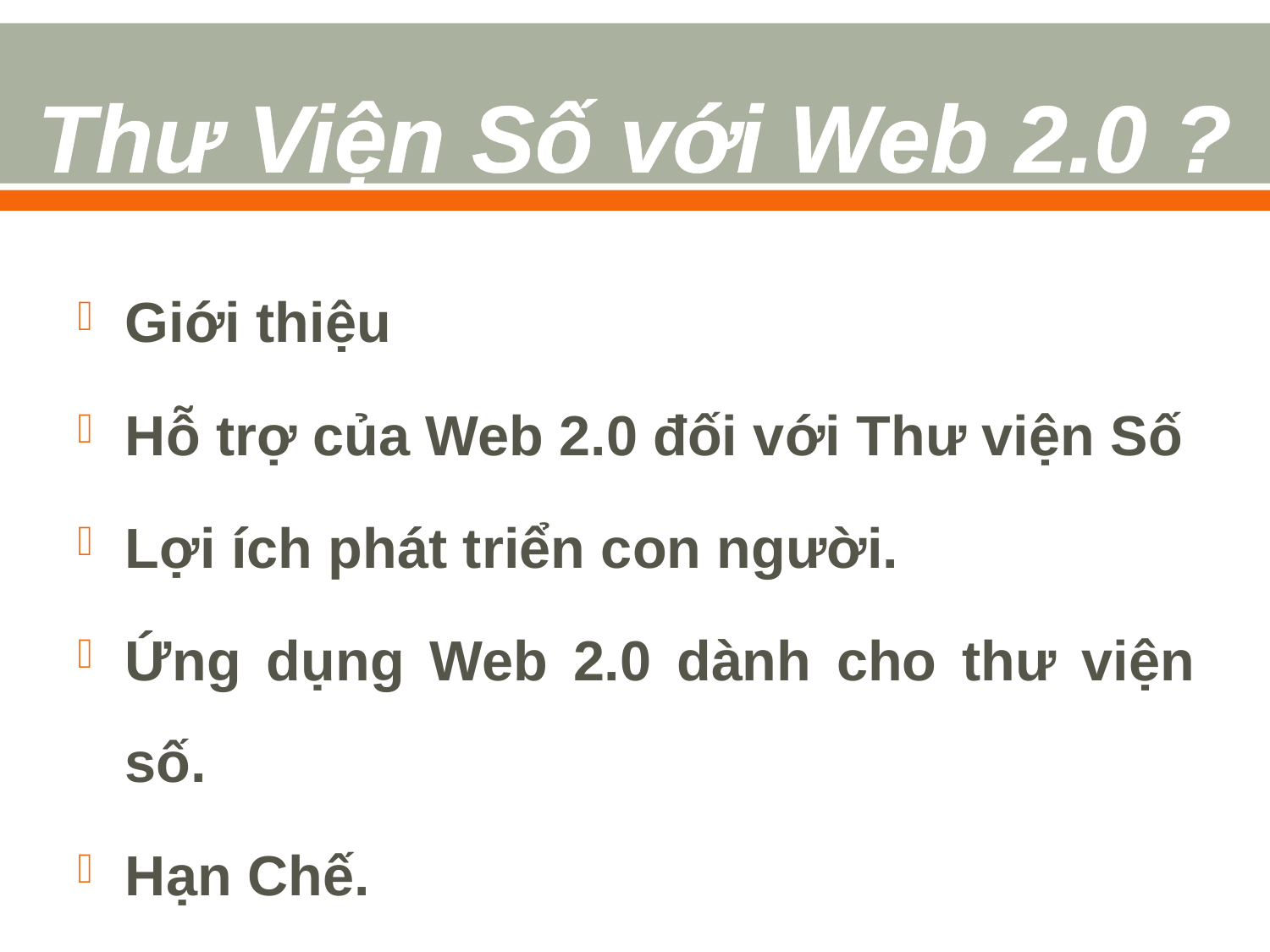

# Thư Viện Số với Web 2.0 ?
Giới thiệu
Hỗ trợ của Web 2.0 đối với Thư viện Số
Lợi ích phát triển con người.
Ứng dụng Web 2.0 dành cho thư viện số.
Hạn Chế.